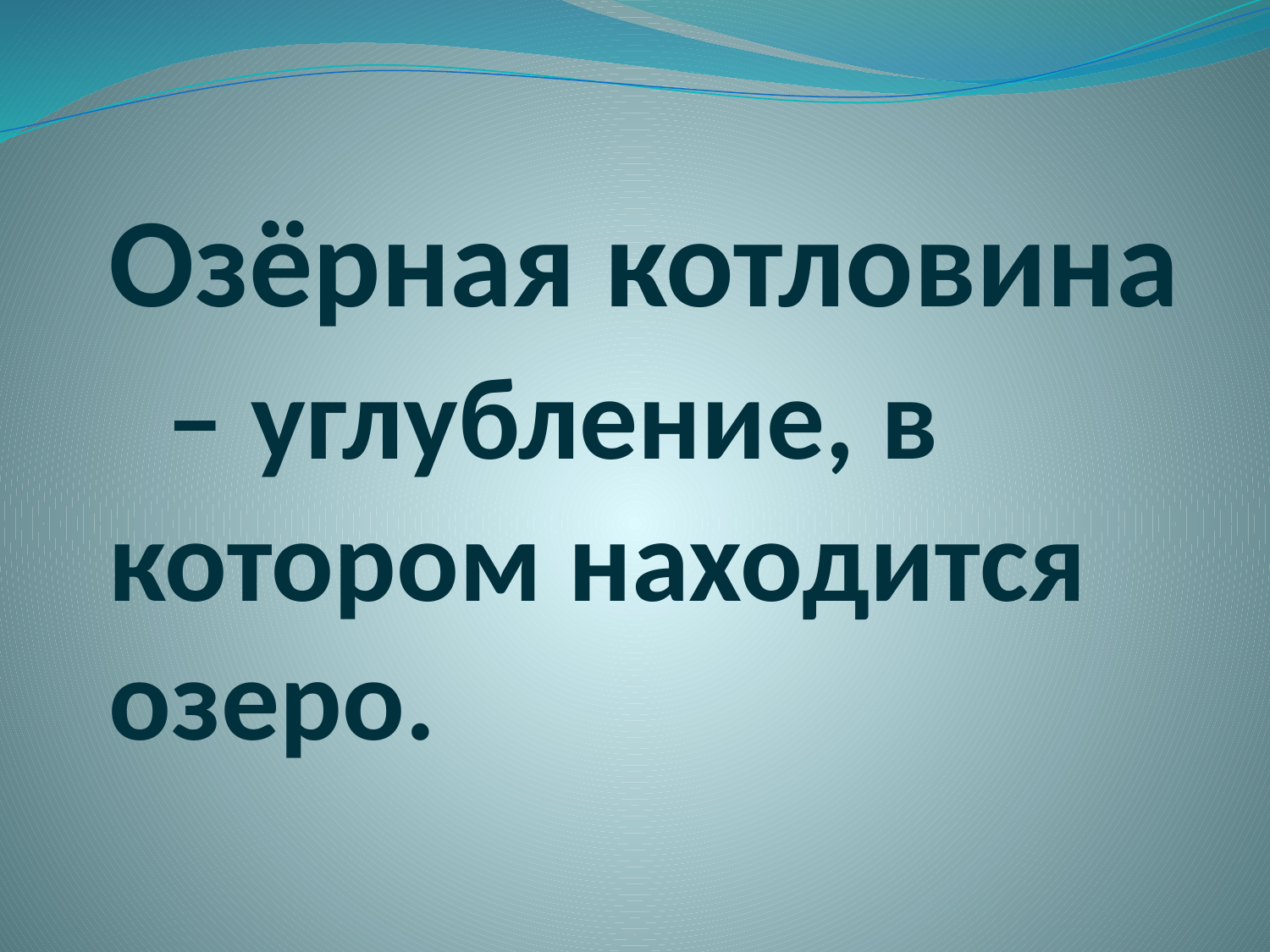

# Озёрная котловина   – углубление, в котором находится озеро.